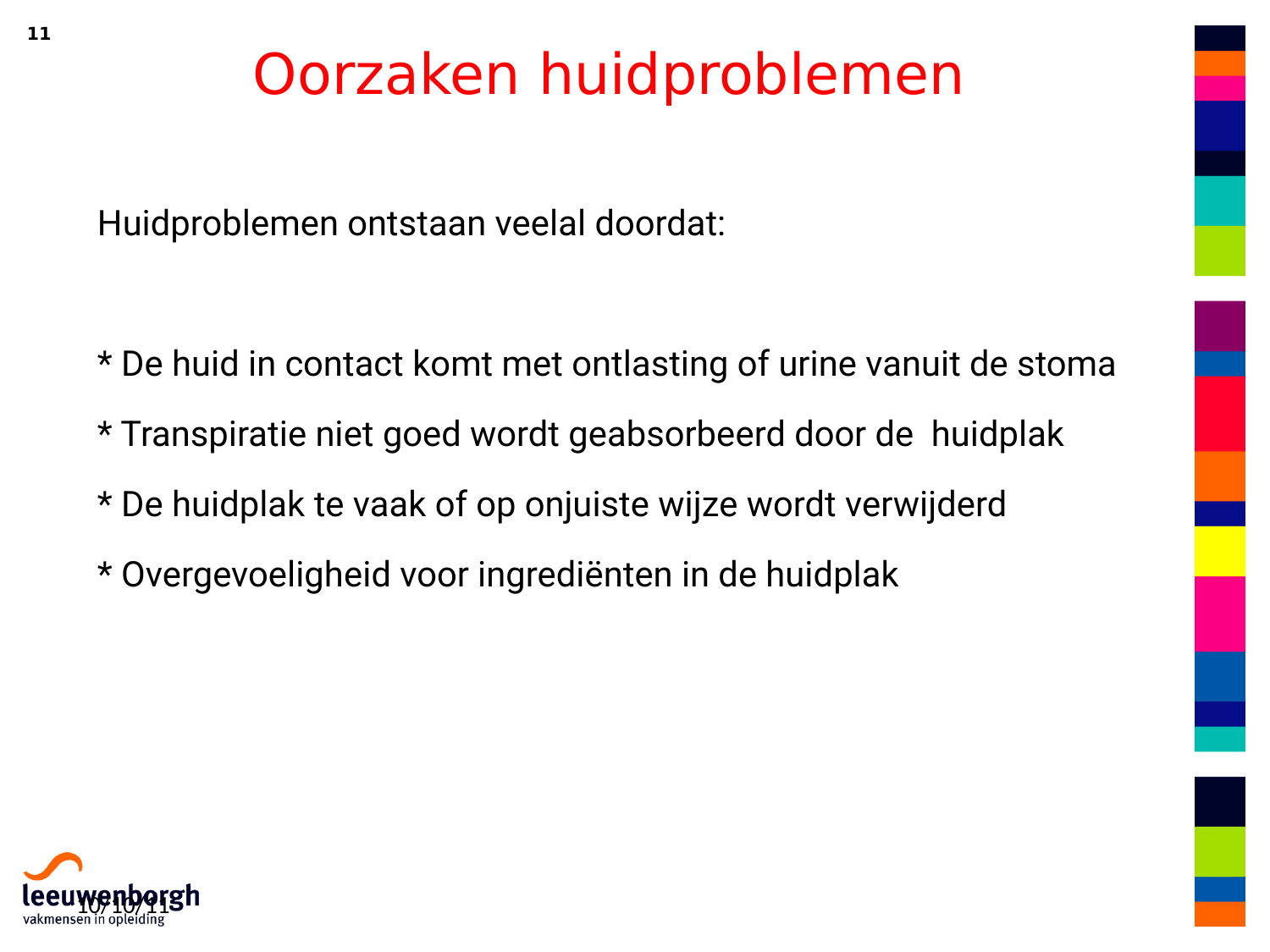

Oorzaken huidproblemen
# Huidproblemen ontstaan veelal doordat: * De huid in contact komt met ontlasting of urine vanuit de stoma * Transpiratie niet goed wordt geabsorbeerd door de  huidplak * De huidplak te vaak of op onjuiste wijze wordt verwijderd * Overgevoeligheid voor ingrediënten in de huidplak
10/10/11